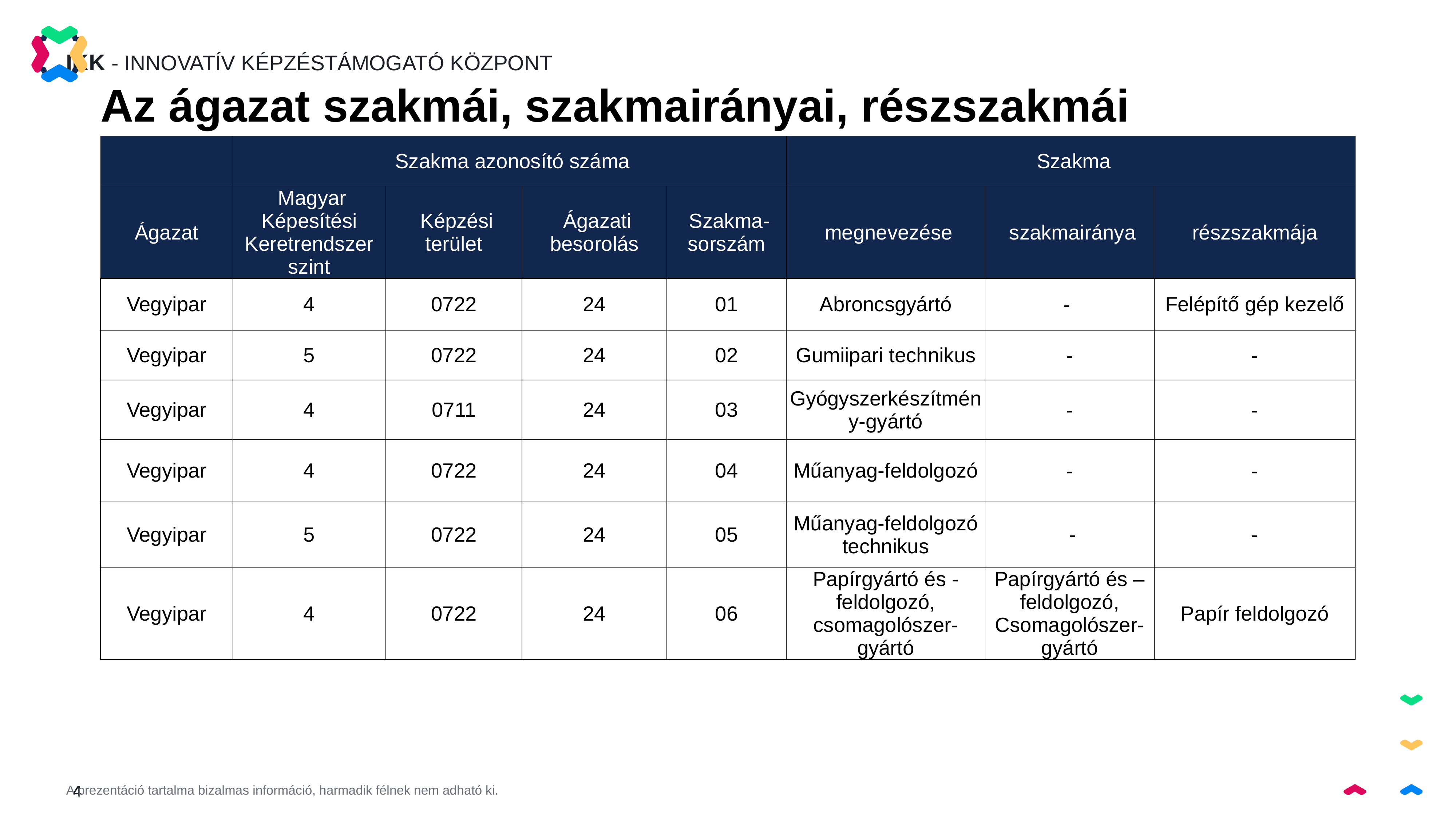

Az ágazat szakmái, szakmairányai, részszakmái
|  | Szakma azonosító száma |  |  |  | Szakma |  |  |
| --- | --- | --- | --- | --- | --- | --- | --- |
| Ágazat | Magyar Képesítési Keretrendszer szint | Képzési terület | Ágazati besorolás | Szakma-sorszám | megnevezése | szakmairánya | részszakmája |
| Vegyipar | 4 | 0722 | 24 | 01 | Abroncsgyártó | - | Felépítő gép kezelő |
| Vegyipar | 5 | 0722 | 24 | 02 | Gumiipari technikus | - | - |
| Vegyipar | 4 | 0711 | 24 | 03 | Gyógyszerkészítmény-gyártó | - | - |
| Vegyipar | 4 | 0722 | 24 | 04 | Műanyag-feldolgozó | - | - |
| Vegyipar | 5 | 0722 | 24 | 05 | Műanyag-feldolgozó technikus | - | - |
| Vegyipar | 4 | 0722 | 24 | 06 | Papírgyártó és -feldolgozó, csomagolószer-gyártó | Papírgyártó és –feldolgozó, Csomagolószer-gyártó | Papír feldolgozó |